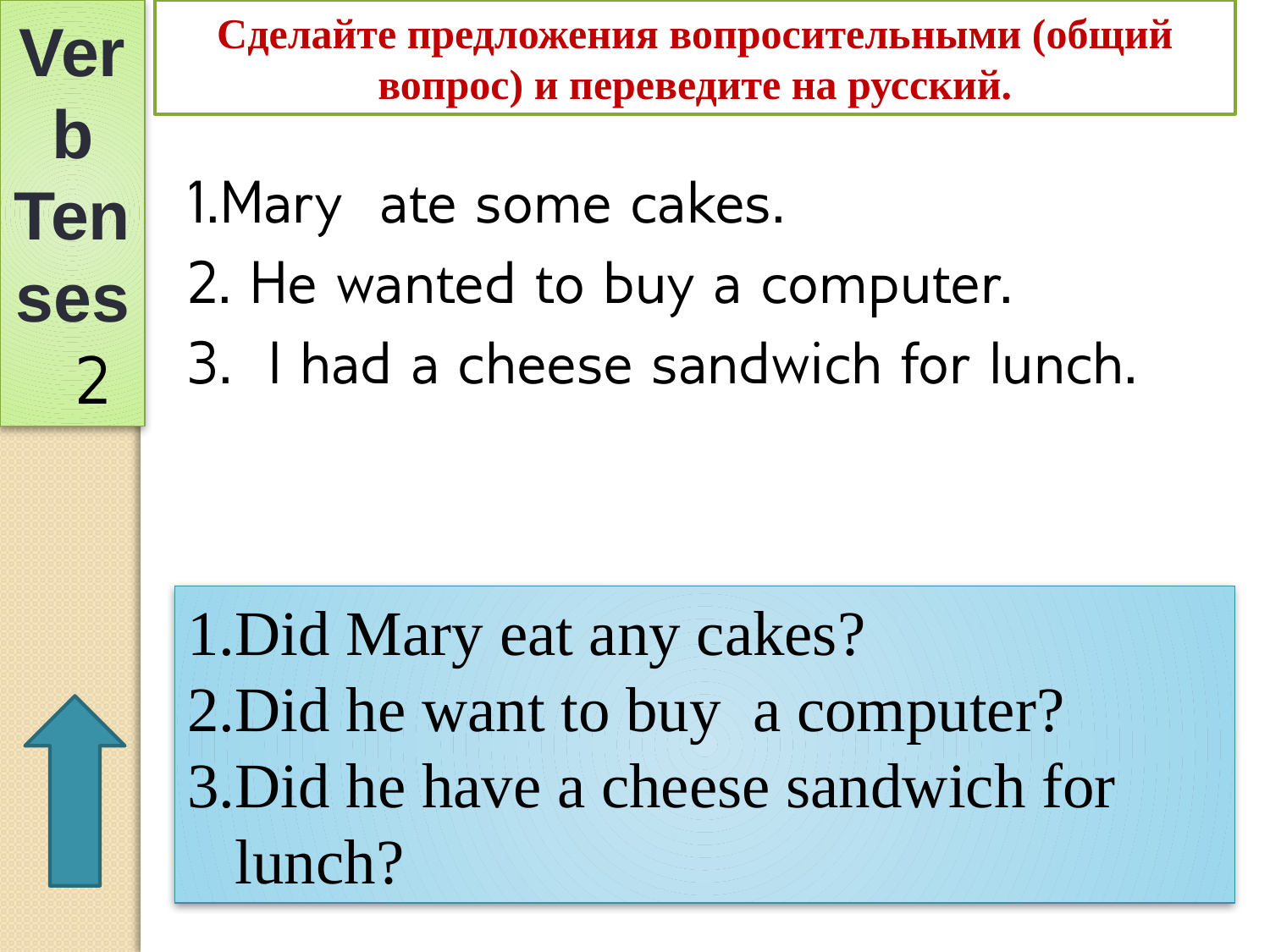

# Verb Tenses 2
Сделайте предложения вопросительными (общий вопрос) и переведите на русский.
1.Mary  ate some cakes.
2. He wanted to buy a computer.
3.  I had a cheese sandwich for lunch.

Did Mary eat any cakes?
Did he want to buy  a computer?
Did he have a cheese sandwich for lunch?